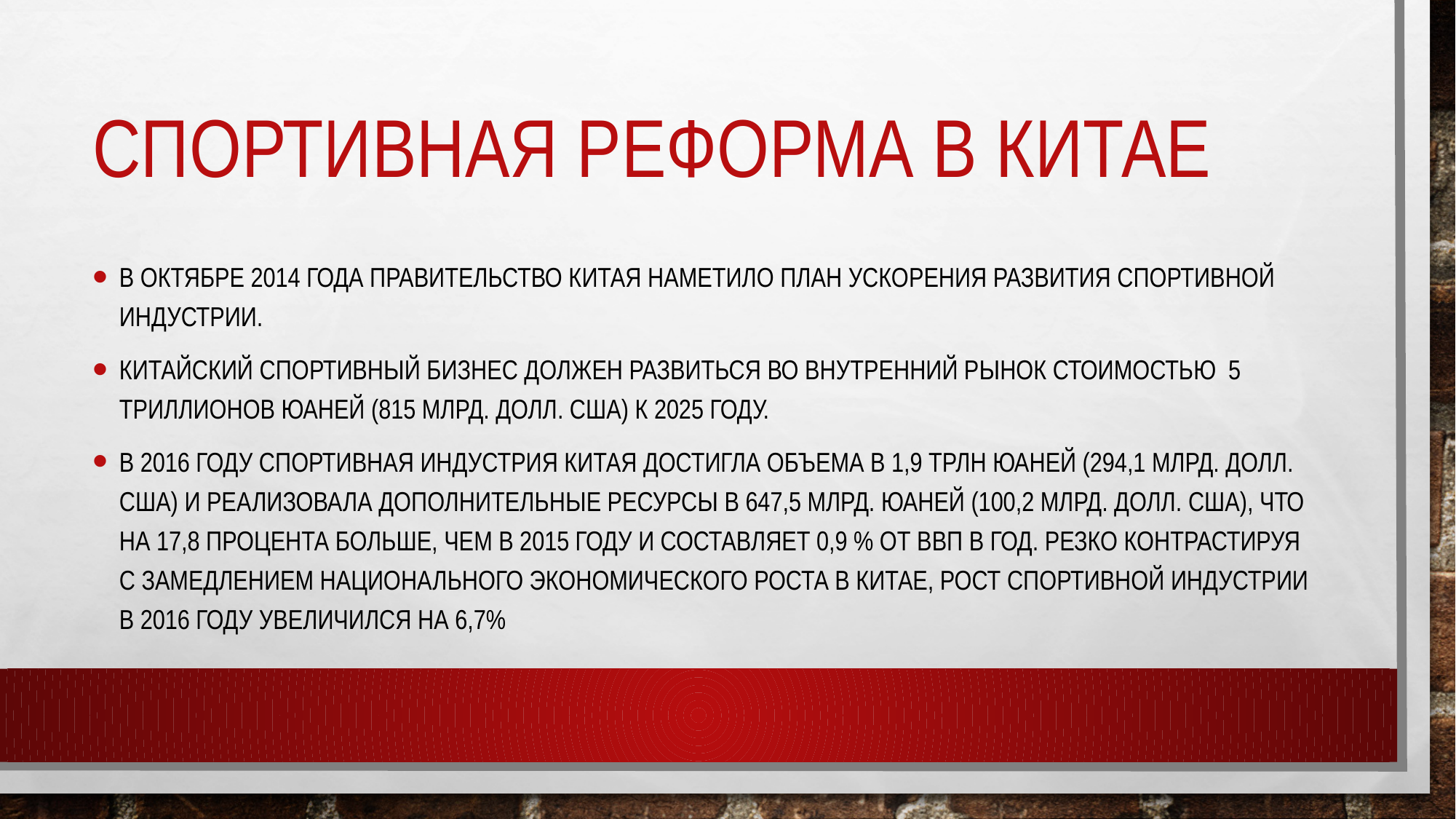

# Спортивная реформа в китае
В октябре 2014 года правительство Китая наметило план ускорения развития спортивной индустрии.
китайский спортивный бизнес должен развиться во внутренний рынок стоимостью  5 триллионов юаней (815 млрд. долл. США) к 2025 году.
в 2016 году спортивная индустрия Китая достигла объема в 1,9 трлн юаней (294,1 млрд. долл. США) и реализовала дополнительные ресурсы в 647,5 млрд. юаней (100,2 млрд. долл. США), что на 17,8 процента больше, чем в 2015 году и составляет 0,9 % от ВВП в год. Резко контрастируя с замедлением национального экономического роста в Китае, рост спортивной индустрии в 2016 году увеличился на 6,7%